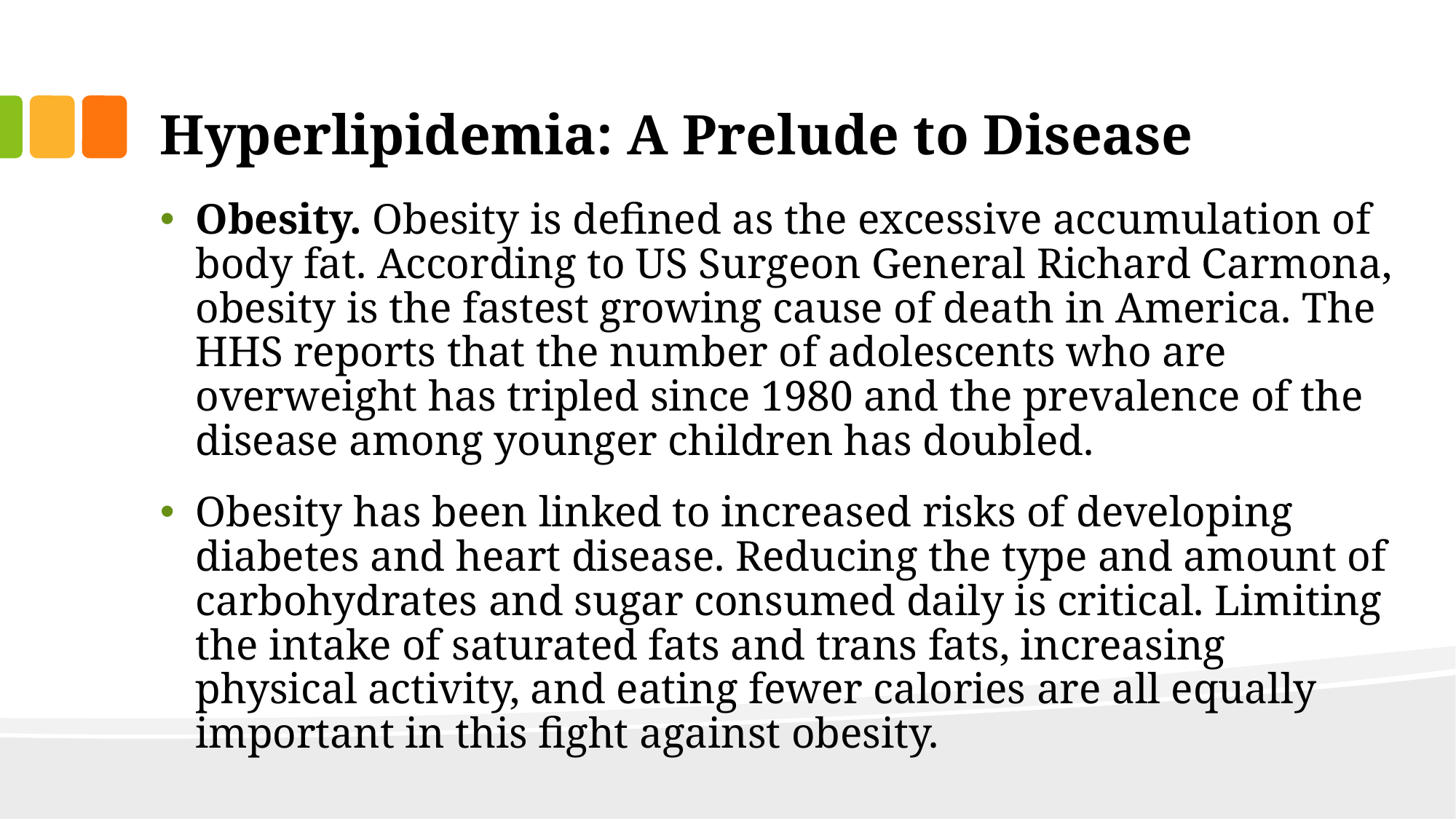

# Hyperlipidemia: A Prelude to Disease
Obesity. Obesity is defined as the excessive accumulation of body fat. According to US Surgeon General Richard Carmona, obesity is the fastest growing cause of death in America. The HHS reports that the number of adolescents who are overweight has tripled since 1980 and the prevalence of the disease among younger children has doubled.
Obesity has been linked to increased risks of developing diabetes and heart disease. Reducing the type and amount of carbohydrates and sugar consumed daily is critical. Limiting the intake of saturated fats and trans fats, increasing physical activity, and eating fewer calories are all equally important in this fight against obesity.